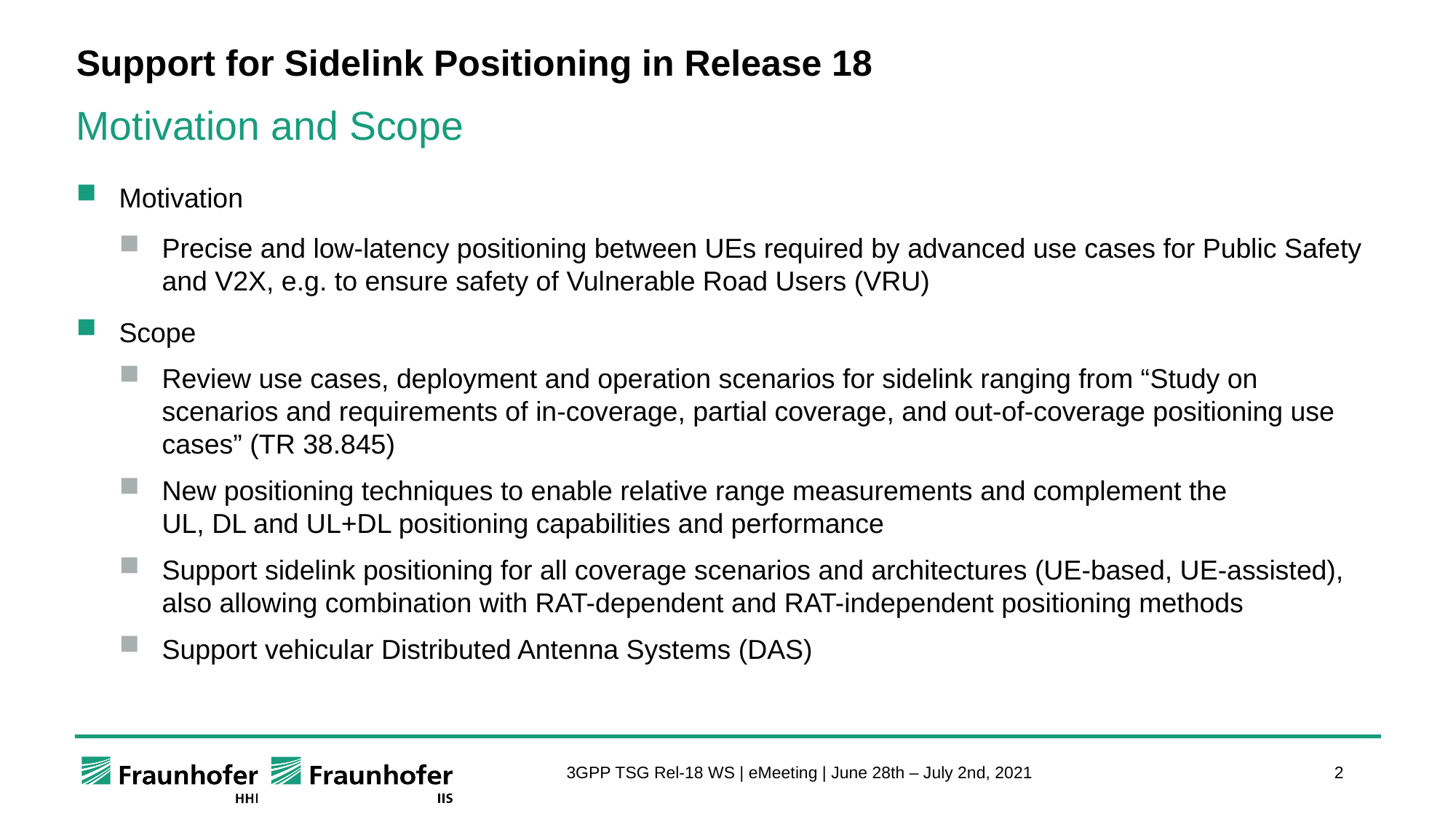

# Support for Sidelink Positioning in Release 18
Motivation and Scope
Motivation
Precise and low-latency positioning between UEs required by advanced use cases for Public Safety and V2X, e.g. to ensure safety of Vulnerable Road Users (VRU)
Scope
Review use cases, deployment and operation scenarios for sidelink ranging from “Study on scenarios and requirements of in-coverage, partial coverage, and out-of-coverage positioning use cases” (TR 38.845)
New positioning techniques to enable relative range measurements and complement the
UL, DL and UL+DL positioning capabilities and performance
Support sidelink positioning for all coverage scenarios and architectures (UE-based, UE-assisted), also allowing combination with RAT-dependent and RAT-independent positioning methods
Support vehicular Distributed Antenna Systems (DAS)